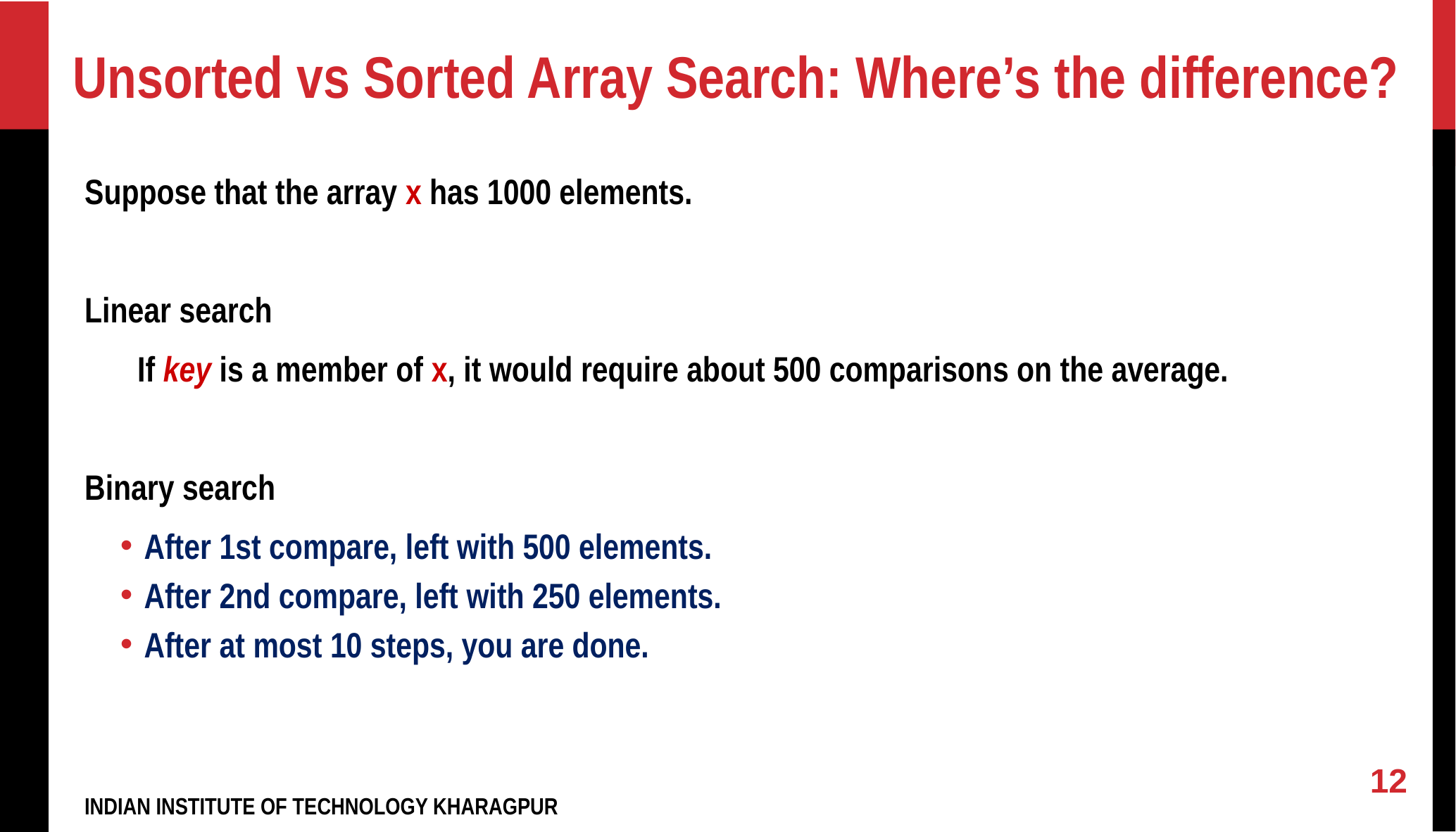

# Unsorted vs Sorted Array Search: Where’s the difference?
Suppose that the array x has 1000 elements.

Linear search
If key is a member of x, it would require about 500 comparisons on the average.

Binary search
After 1st compare, left with 500 elements.
After 2nd compare, left with 250 elements.
After at most 10 steps, you are done.
12
INDIAN INSTITUTE OF TECHNOLOGY KHARAGPUR